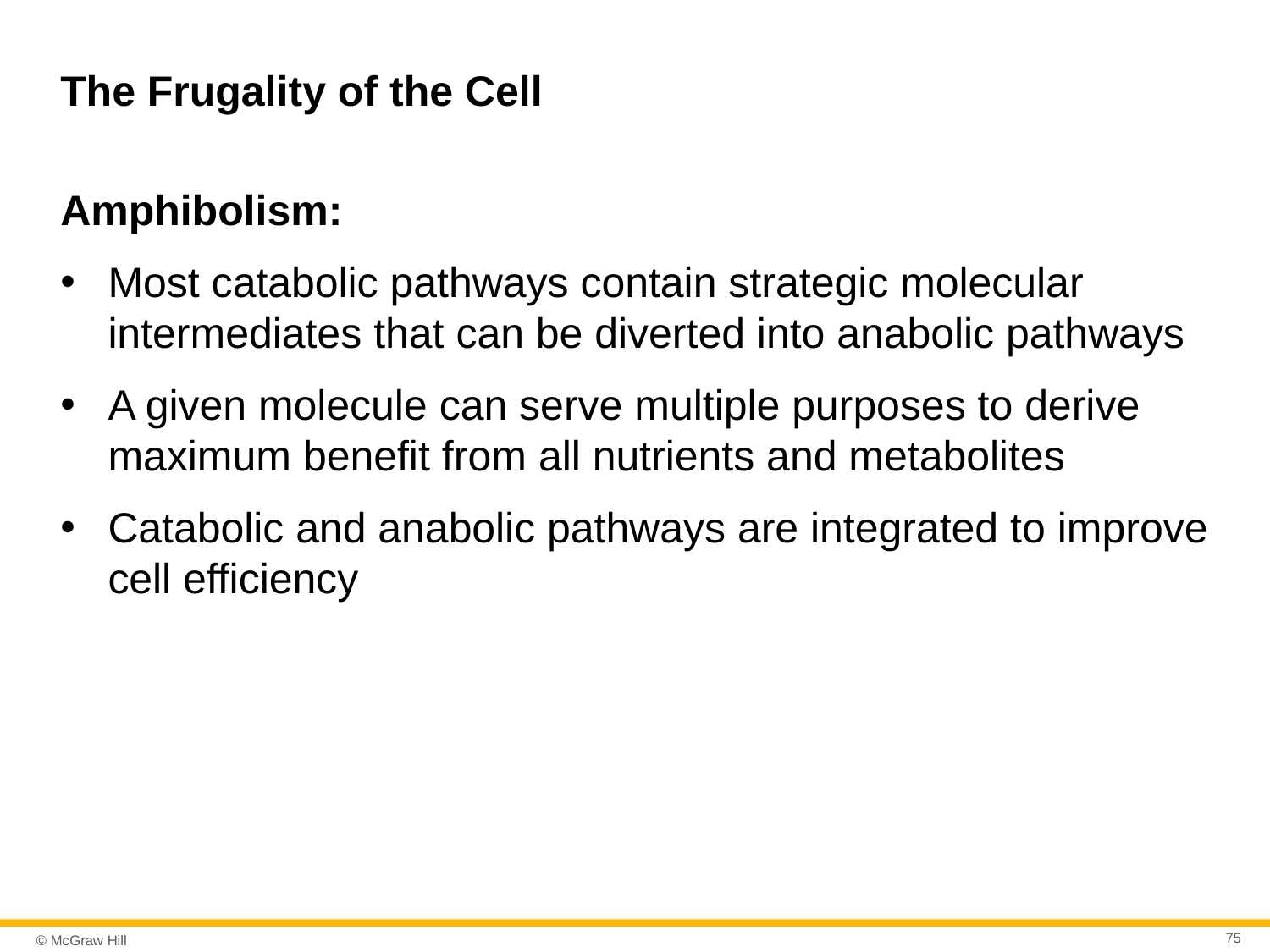

# The Frugality of the Cell
Amphibolism:
Most catabolic pathways contain strategic molecular intermediates that can be diverted into anabolic pathways
A given molecule can serve multiple purposes to derive maximum benefit from all nutrients and metabolites
Catabolic and anabolic pathways are integrated to improve cell efficiency